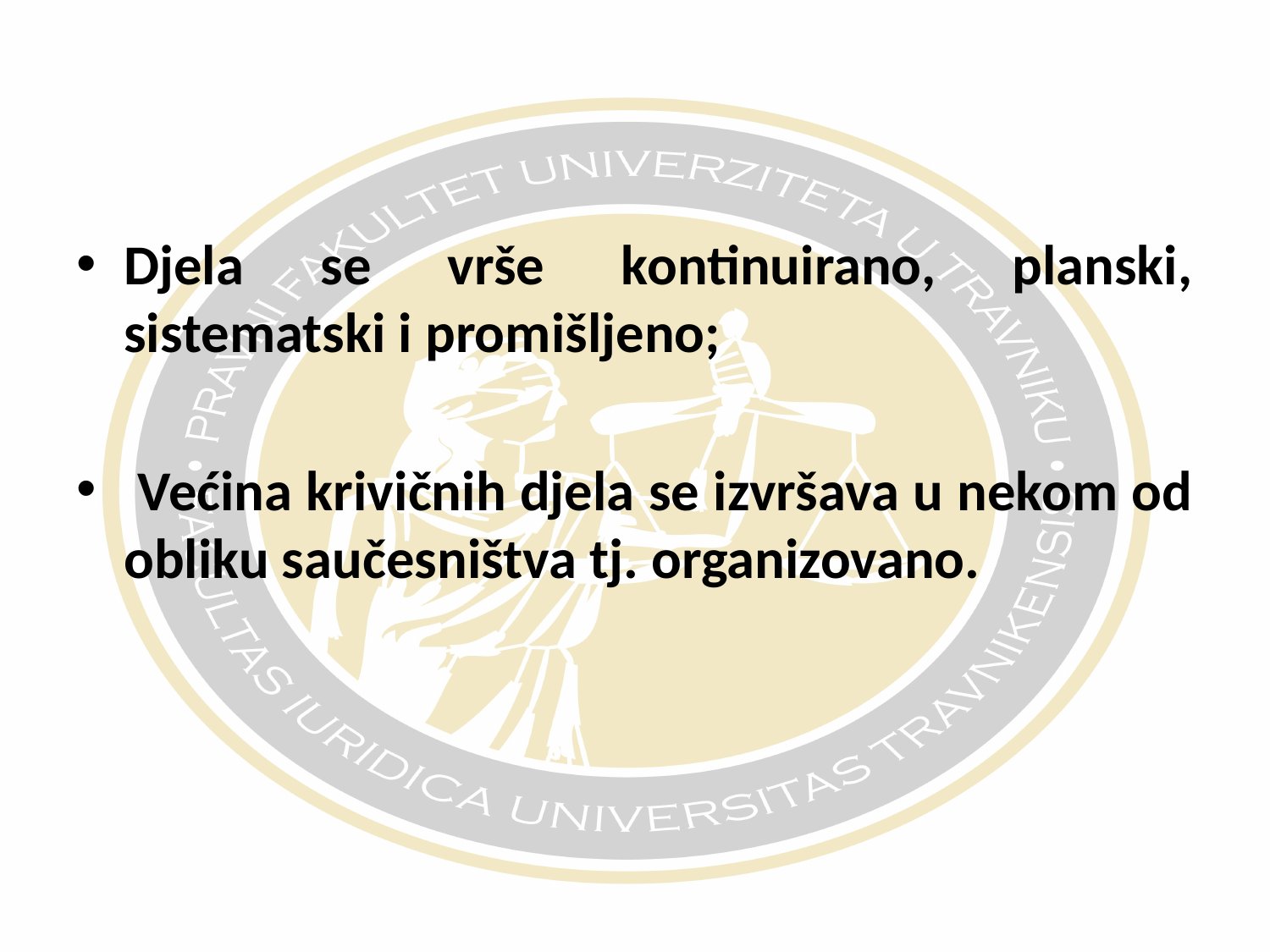

#
Djela se vrše kontinuirano, planski, sistematski i promišljeno;

 Većina krivičnih djela se izvršava u nekom od obliku saučesništva tj. organizovano.